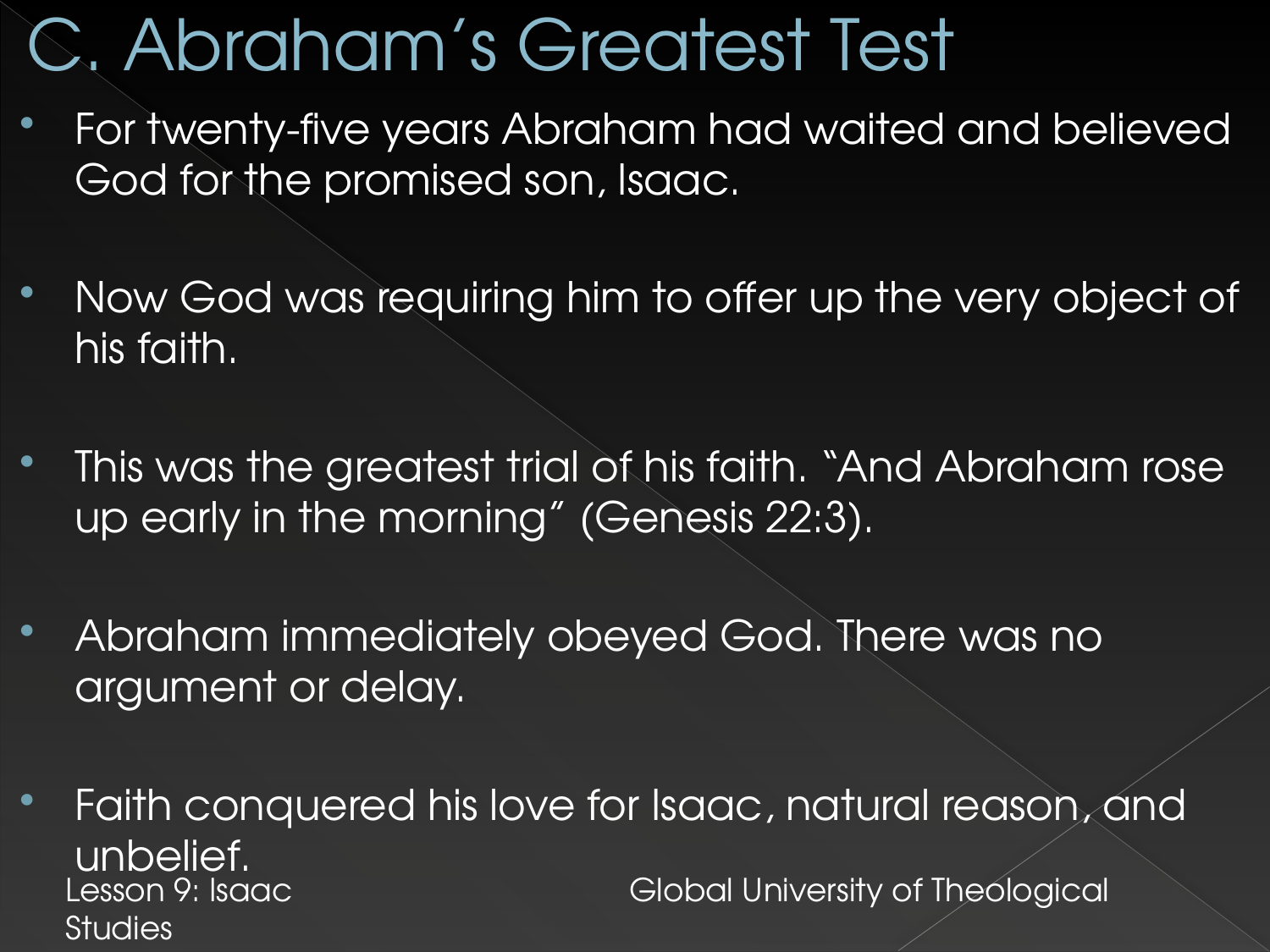

# C. Abraham’s Greatest Test
For twenty-five years Abraham had waited and believed God for the promised son, Isaac.

Now God was requiring him to offer up the very object of his faith.

This was the greatest trial of his faith. “And Abraham rose up early in the morning” (Genesis 22:3).

Abraham immediately obeyed God. There was no argument or delay.

Faith conquered his love for Isaac, natural reason, and unbelief.
Lesson 9: Isaac                                      Global University of Theological Studies